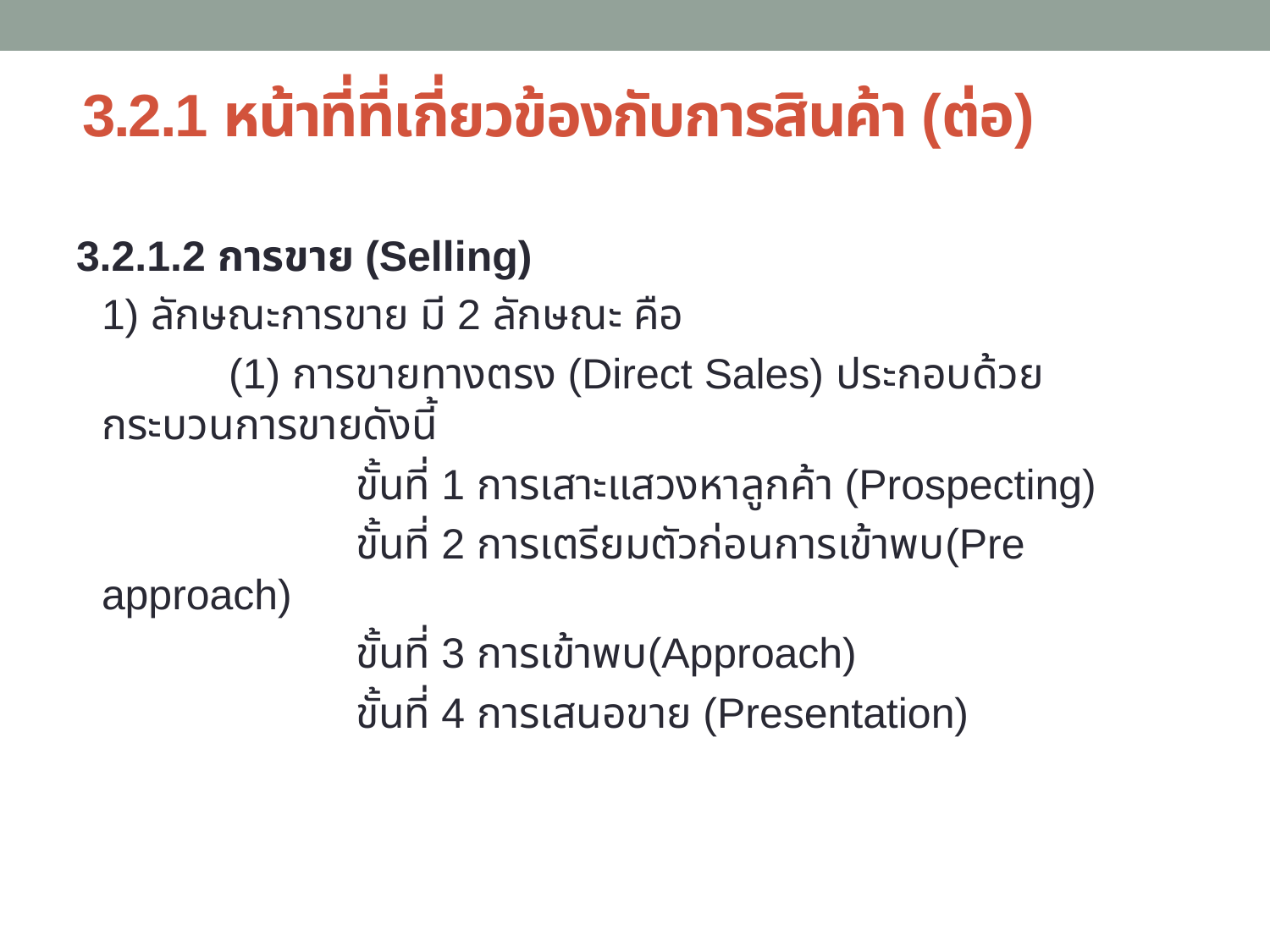

# 3.2.1 หน้าที่ที่เกี่ยวข้องกับการสินค้า (ต่อ)
3.2.1.2 การขาย (Selling)
	1) ลักษณะการขาย มี 2 ลักษณะ คือ
		(1) การขายทางตรง (Direct Sales) ประกอบด้วยกระบวนการขายดังนี้
			ขั้นที่ 1 การเสาะแสวงหาลูกค้า (Prospecting)
			ขั้นที่ 2 การเตรียมตัวก่อนการเข้าพบ(Pre approach)
			ขั้นที่ 3 การเข้าพบ(Approach)
			ขั้นที่ 4 การเสนอขาย (Presentation)